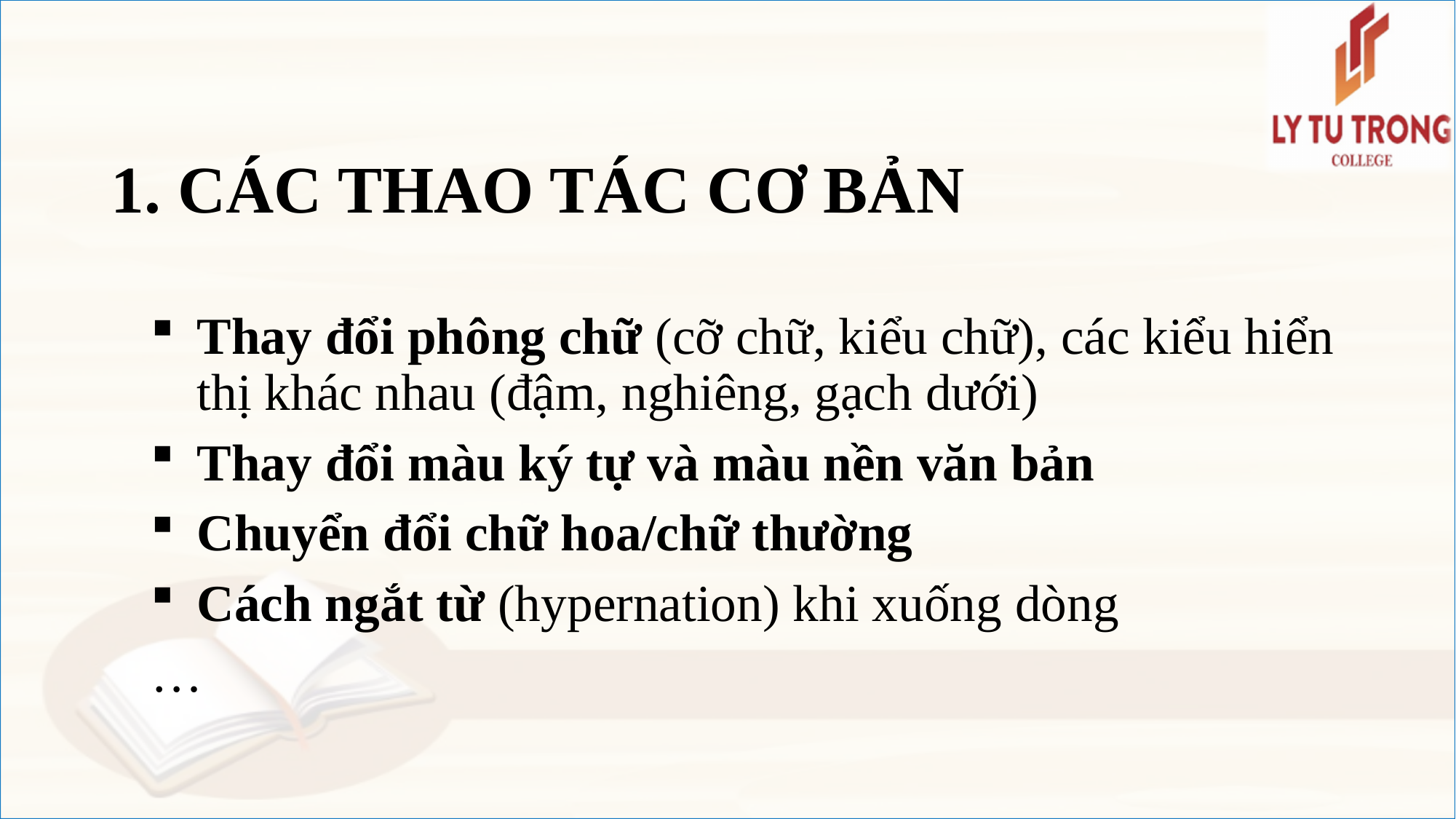

# 1. CÁC THAO TÁC CƠ BẢN
Thay đổi phông chữ (cỡ chữ, kiểu chữ), các kiểu hiển thị khác nhau (đậm, nghiêng, gạch dưới)
Thay đổi màu ký tự và màu nền văn bản
Chuyển đổi chữ hoa/chữ thường
Cách ngắt từ (hypernation) khi xuống dòng
…